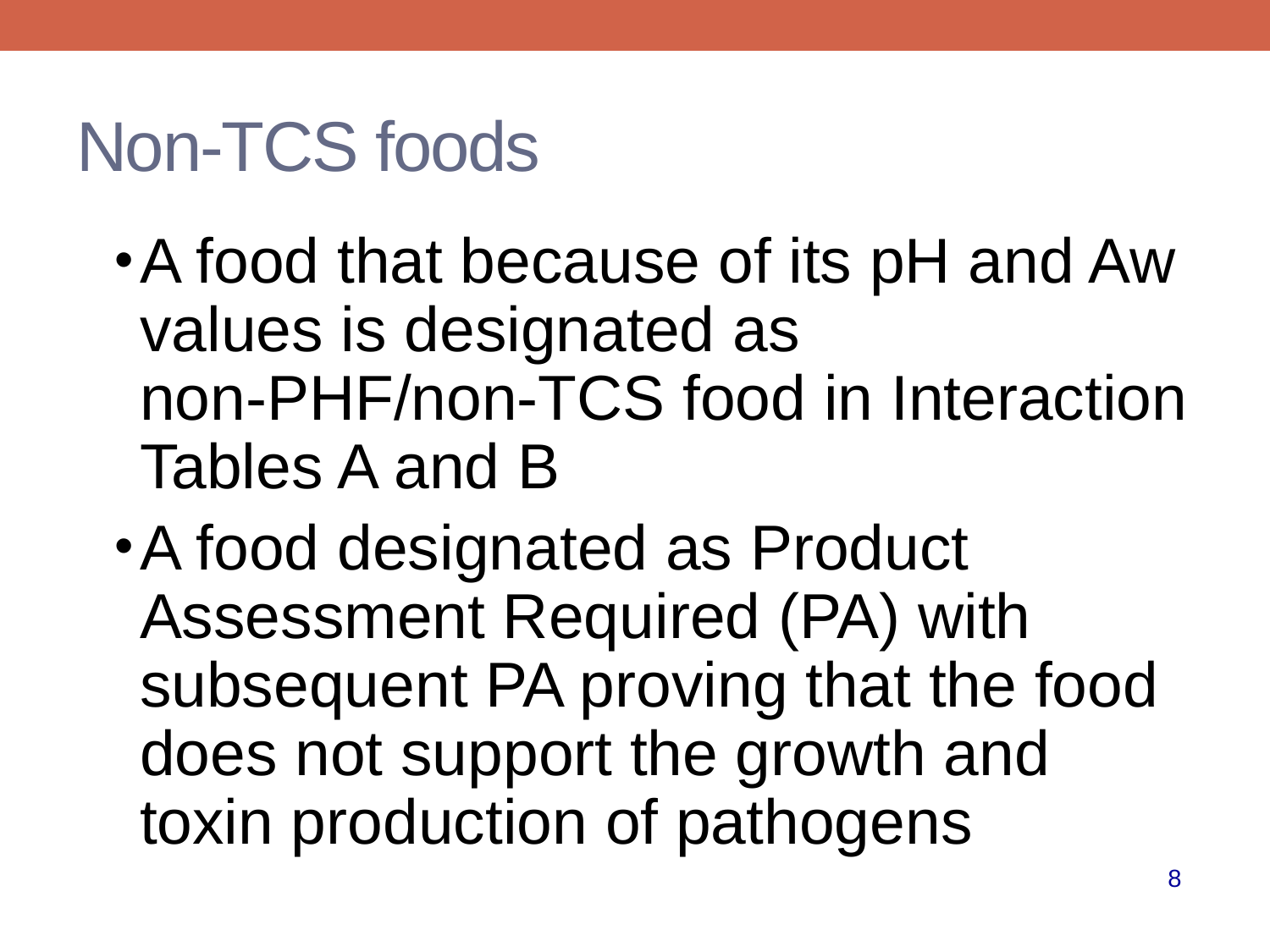

# Non-TCS foods
A food that because of its pH and Aw values is designated as non-PHF/non-TCS food in Interaction Tables A and B
A food designated as Product Assessment Required (PA) with subsequent PA proving that the food does not support the growth and toxin production of pathogens

8